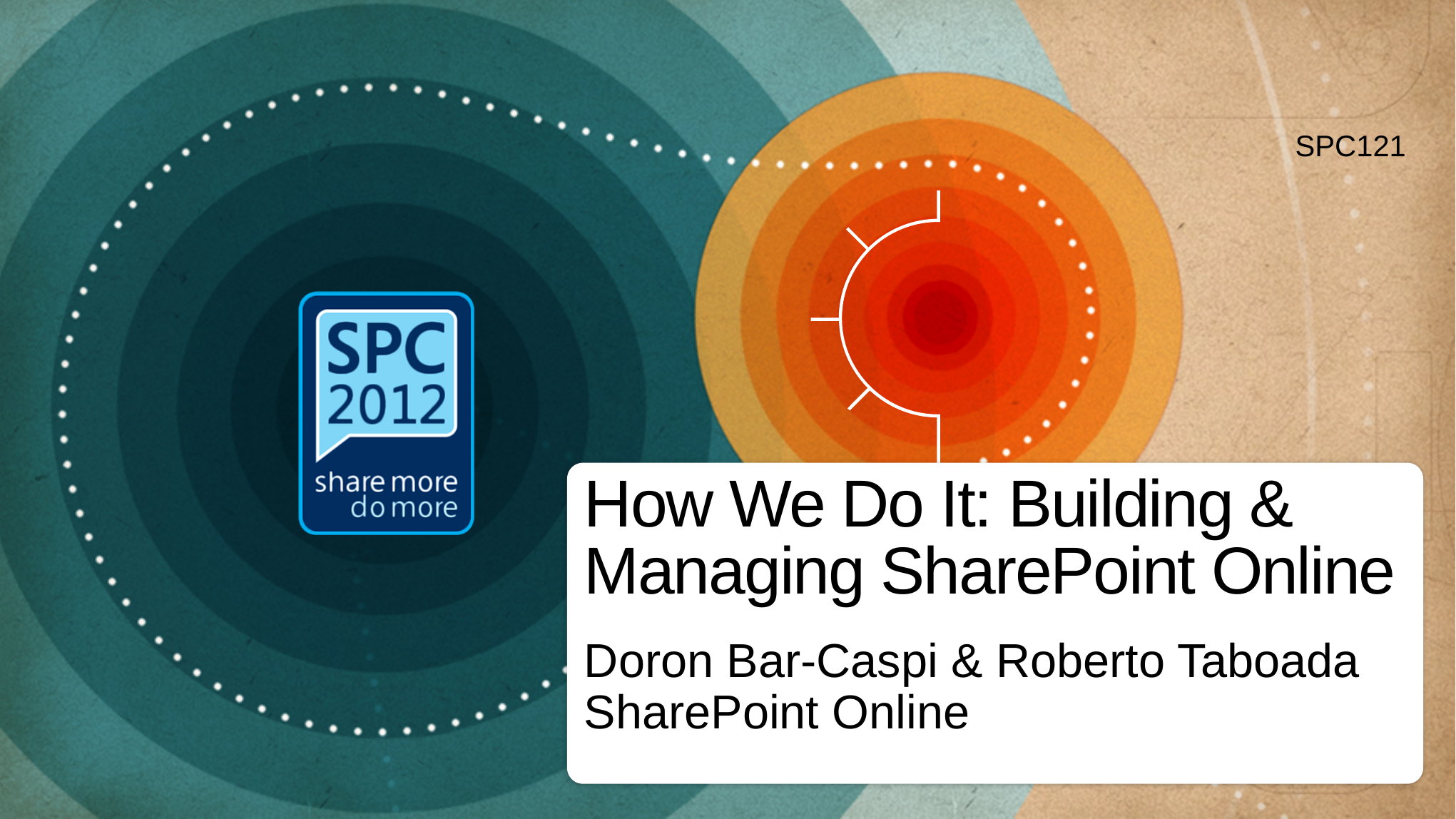

SPC121
# How We Do It: Building & Managing SharePoint Online
Doron Bar-Caspi & Roberto Taboada
SharePoint Online